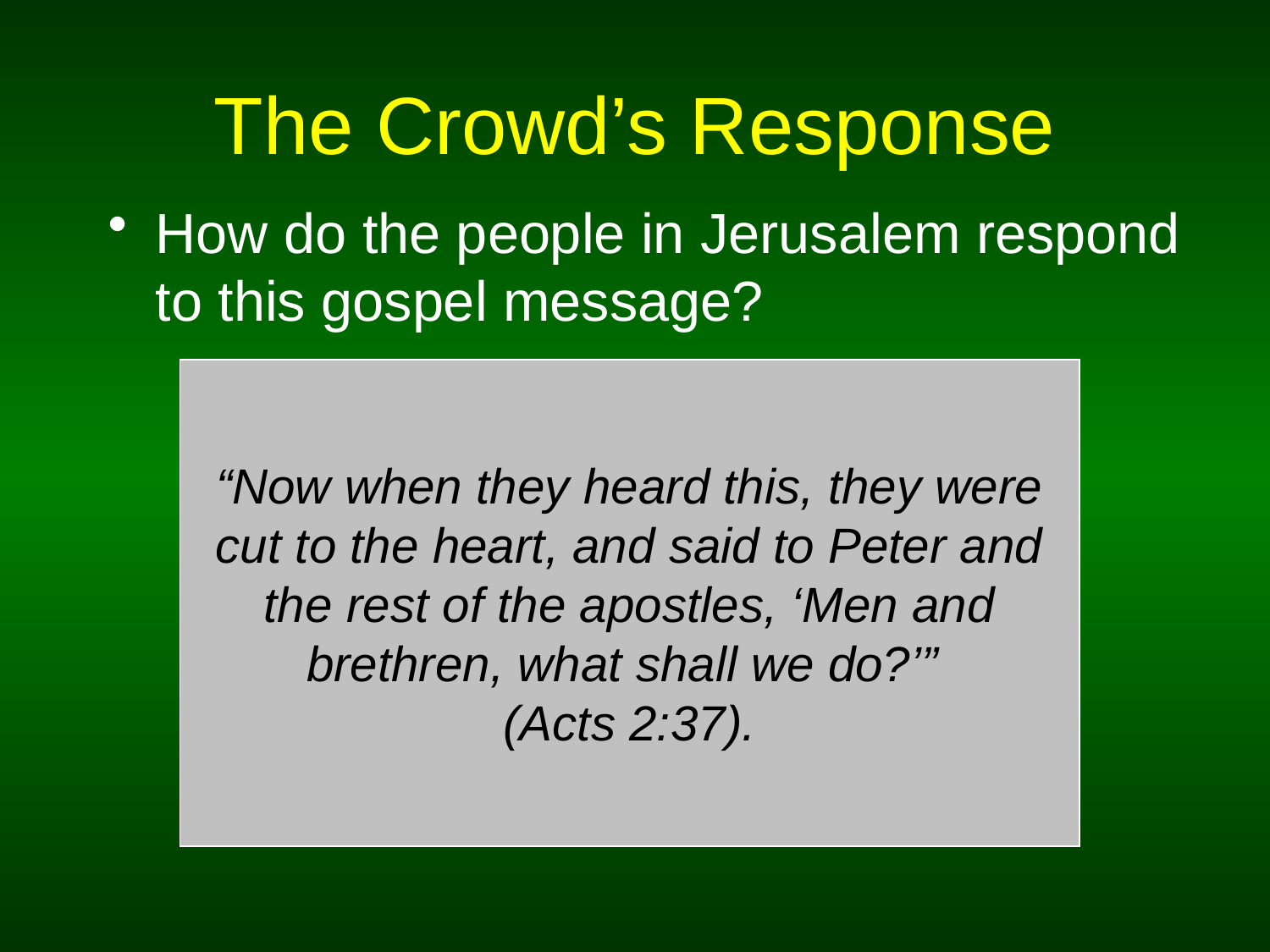

# The Crowd’s Response
How do the people in Jerusalem respond to this gospel message?

“Now when they heard this, they were cut to the heart, and said to Peter and the rest of the apostles, ‘Men and brethren, what shall we do?’”
(Acts 2:37).